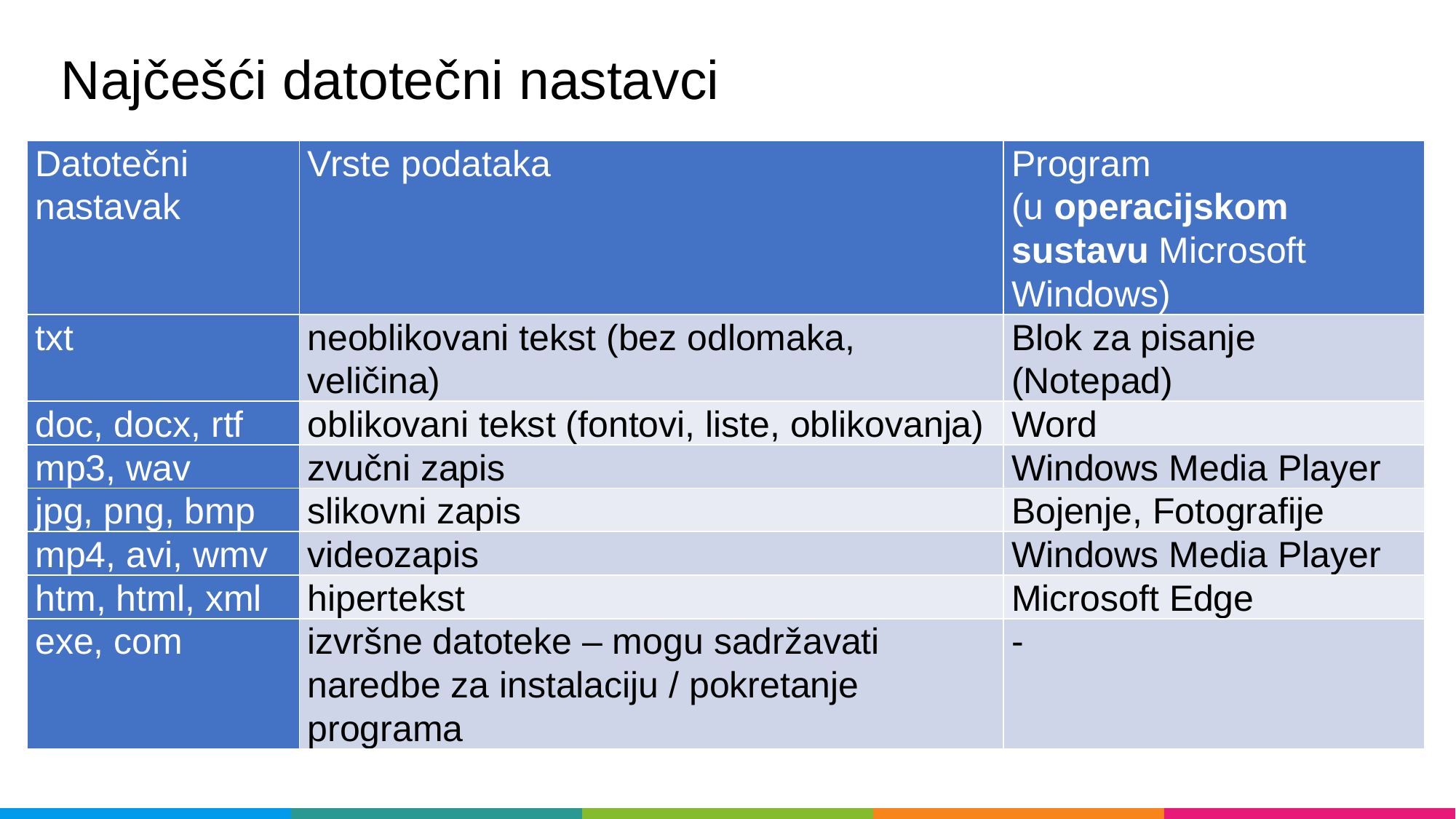

Najčešći datotečni nastavci
| Datotečni nastavak | Vrste podataka | Program (u operacijskom sustavu Microsoft Windows) |
| --- | --- | --- |
| txt | neoblikovani tekst (bez odlomaka, veličina) | Blok za pisanje (Notepad) |
| doc, docx, rtf | oblikovani tekst (fontovi, liste, oblikovanja) | Word |
| mp3, wav | zvučni zapis | Windows Media Player |
| jpg, png, bmp | slikovni zapis | Bojenje, Fotografije |
| mp4, avi, wmv | videozapis | Windows Media Player |
| htm, html, xml | hipertekst | Microsoft Edge |
| exe, com | izvršne datoteke – mogu sadržavati naredbe za instalaciju / pokretanje programa | - |